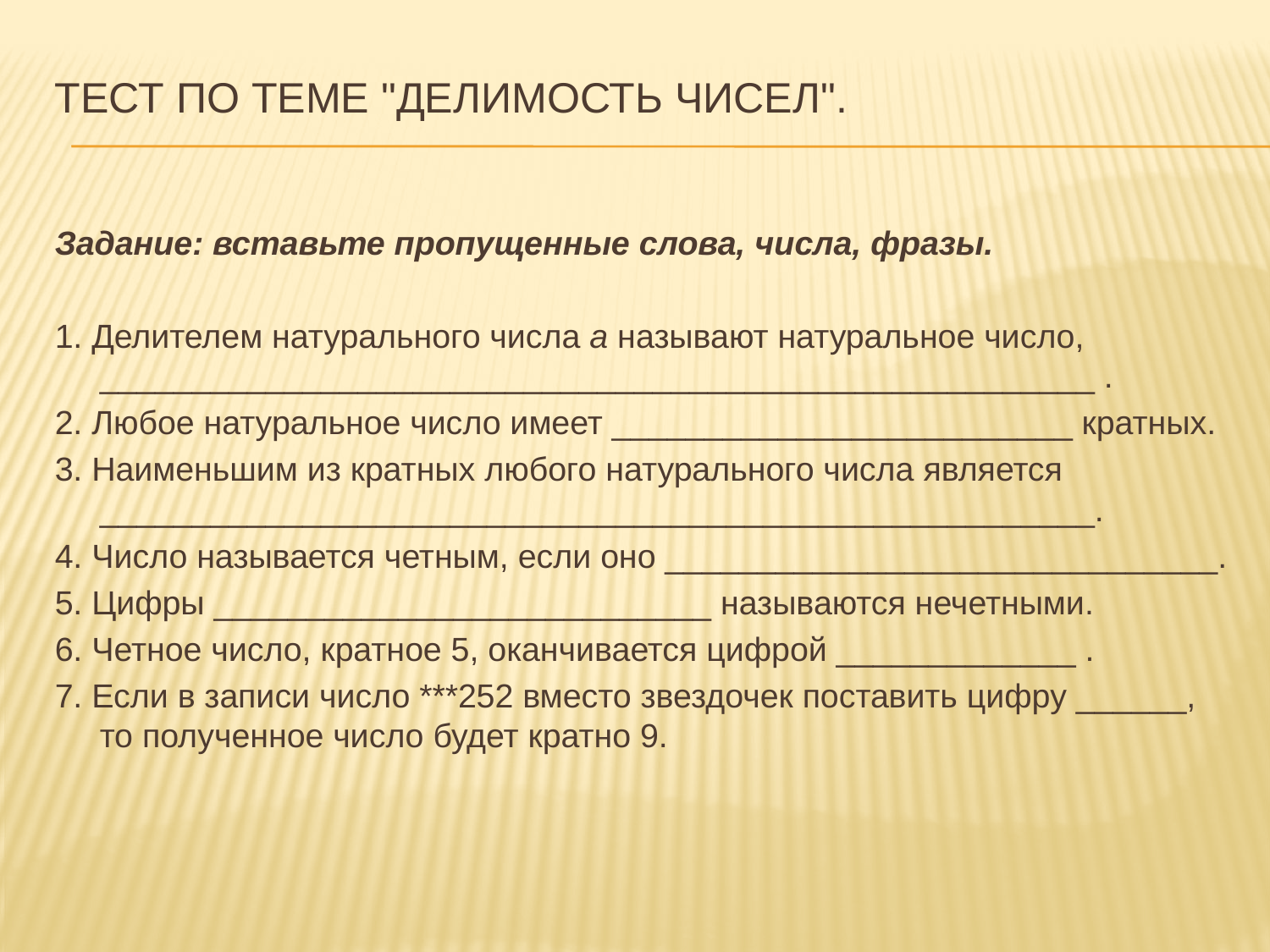

# Тест по теме "Делимость чисел".
Задание: вставьте пропущенные слова, числа, фразы.

1. Делителем натурального числа а называют натуральное число, ______________________________________________________ .
2. Любое натуральное число имеет _________________________ кратных.
3. Наименьшим из кратных любого натурального числа является ______________________________________________________.
4. Число называется четным, если оно ______________________________.
5. Цифры ___________________________ называются нечетными.
6. Четное число, кратное 5, оканчивается цифрой _____________ .
7. Если в записи число ***252 вместо звездочек поставить цифру ______, то полученное число будет кратно 9.